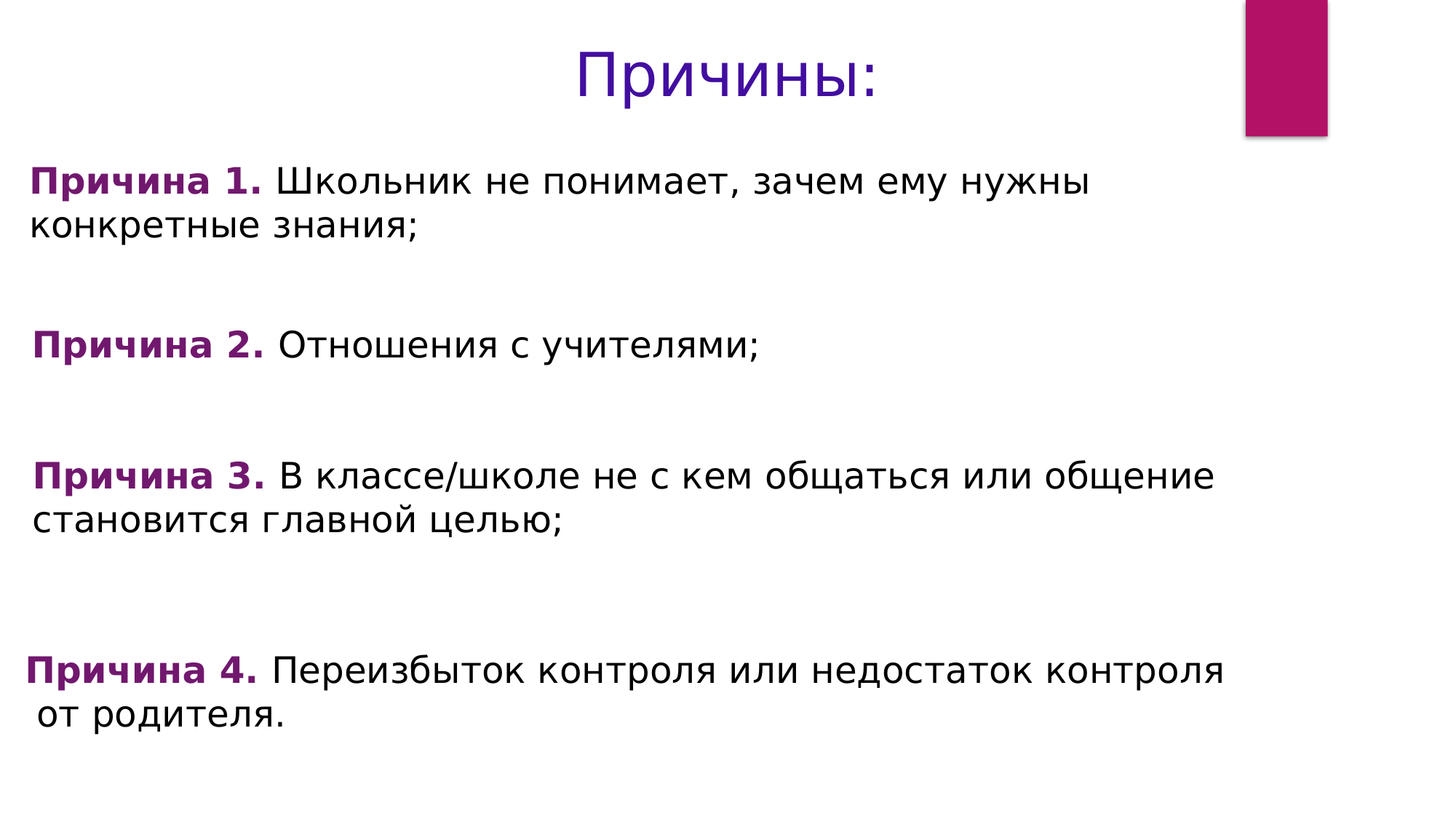

Причины:
Причина 1. Школьник не понимает, зачем ему нужны
конкретные знания;

Причина 2. Отношения с учителями;

Причина 3. В классе/школе не с кем общаться или общение
становится главной целью;

Причина 4. Переизбыток контроля или недостаток контроля
 от родителя.